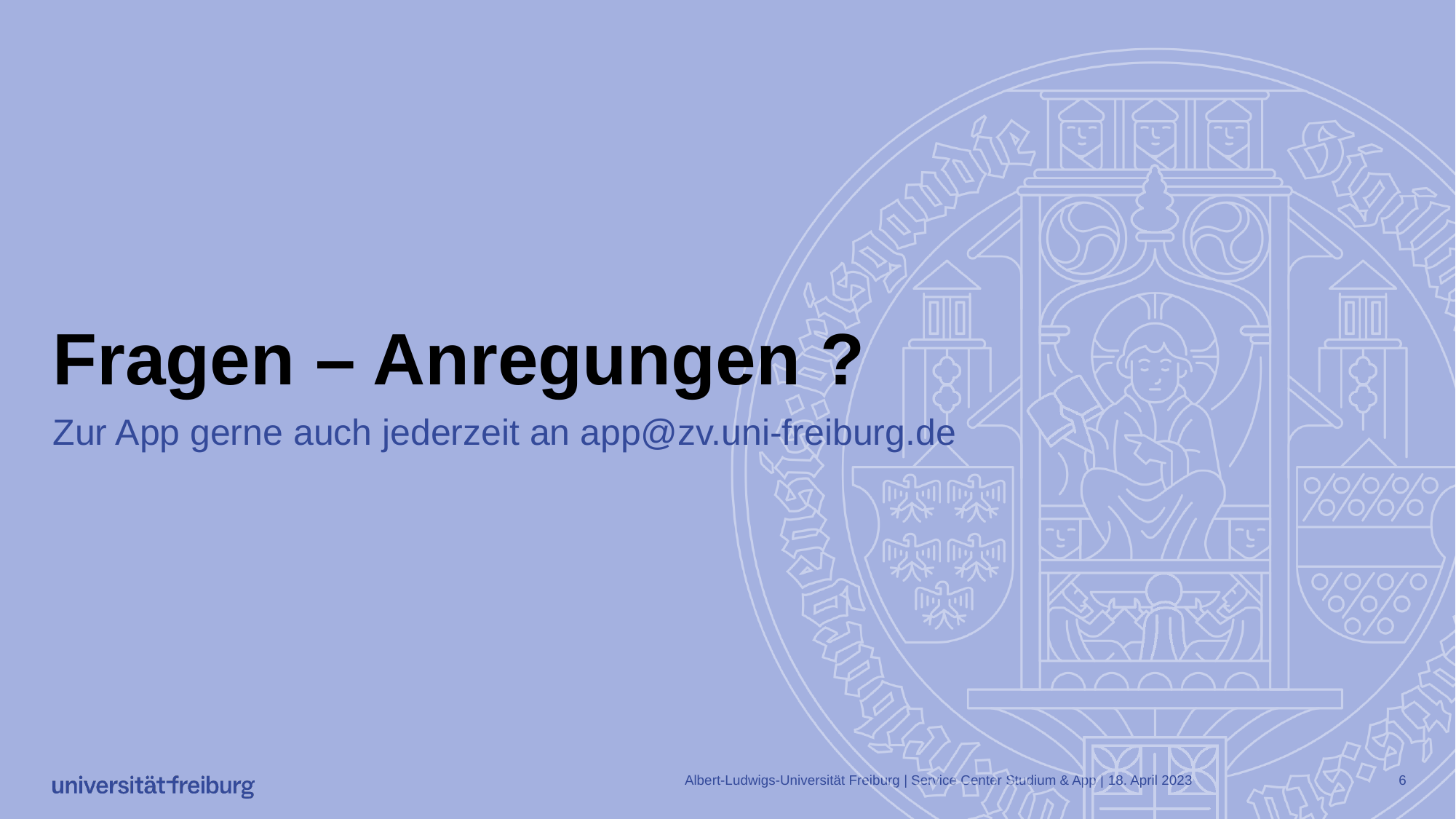

# Fragen – Anregungen ?
Zur App gerne auch jederzeit an app@zv.uni-freiburg.de
Albert-Ludwigs-Universität Freiburg | Service Center Studium & App |
18. April 2023
6